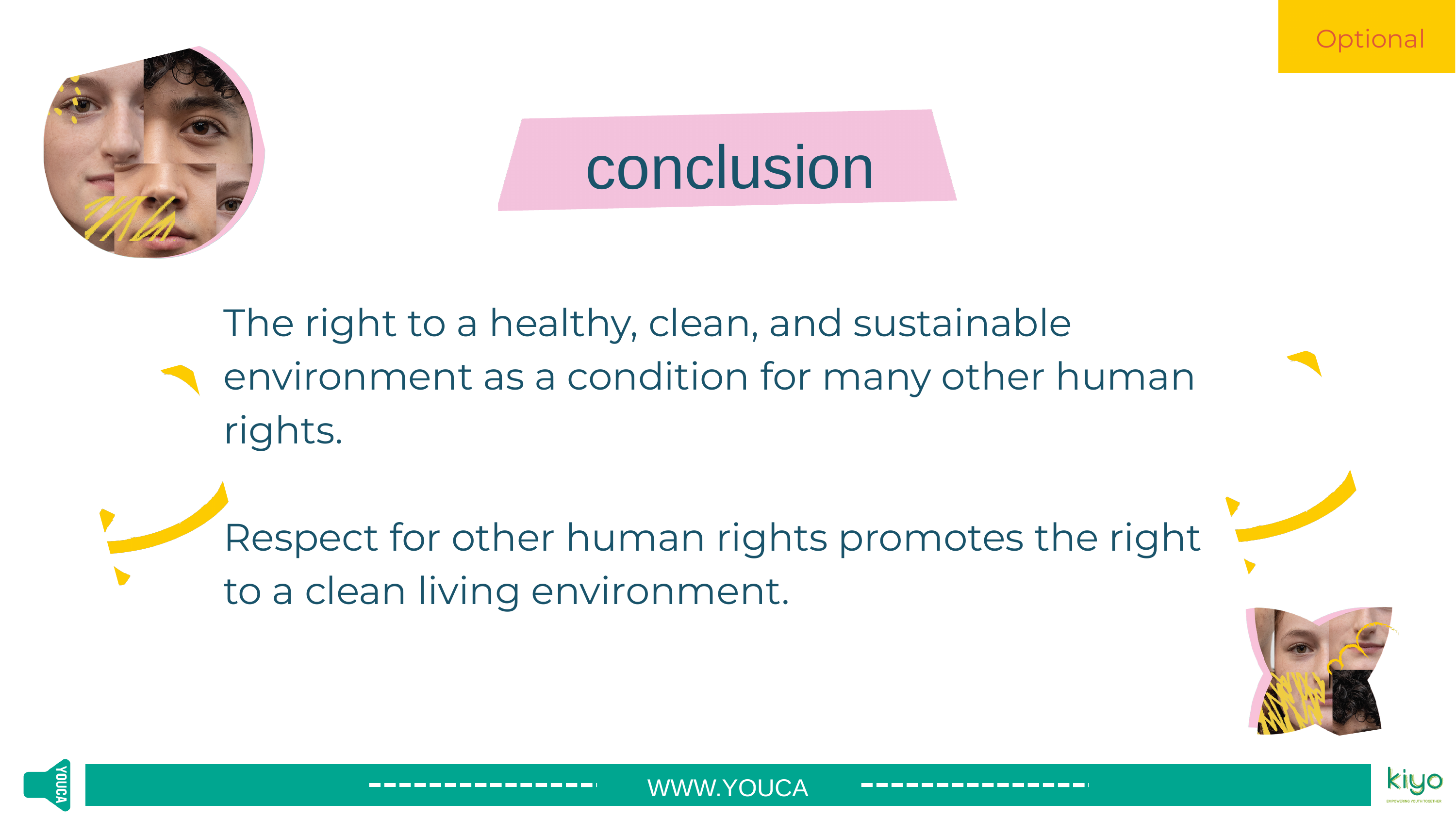

Optional

conclusion
The right to a healthy, clean, and sustainable environment as a condition for many other human rights.

Respect for other human rights promotes the right to a clean living environment.

WWW.YOUCA.BE